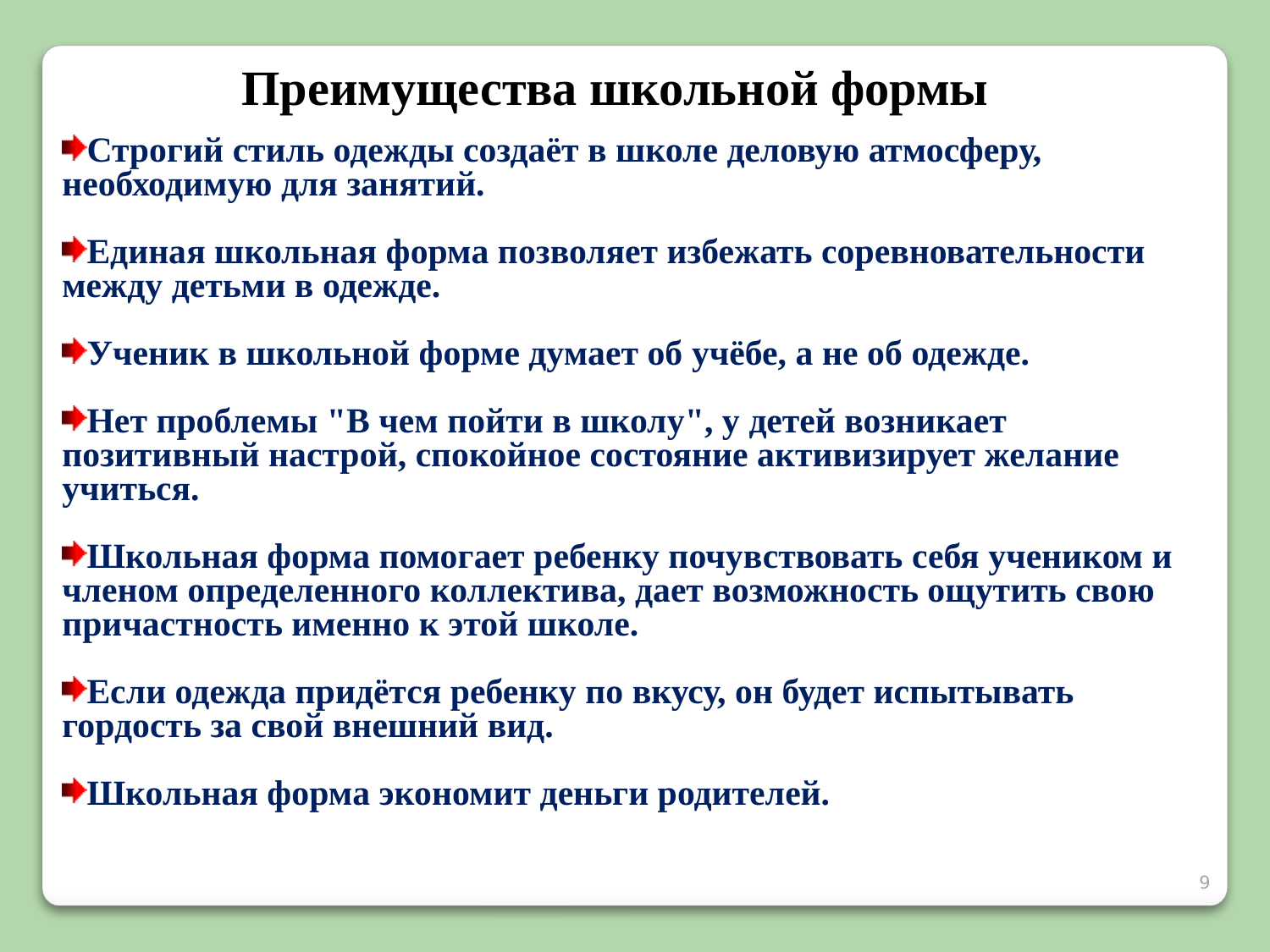

Преимущества школьной формы
Строгий стиль одежды создаёт в школе деловую атмосферу, необходимую для занятий.

Единая школьная форма позволяет избежать соревновательности между детьми в одежде.

Ученик в школьной форме думает об учёбе, а не об одежде.

Нет проблемы "В чем пойти в школу", у детей возникает позитивный настрой, спокойное состояние активизирует желание учиться.

Школьная форма помогает ребенку почувствовать себя учеником и членом определенного коллектива, дает возможность ощутить свою причастность именно к этой школе.

Если одежда придётся ребенку по вкусу, он будет испытывать гордость за свой внешний вид.

Школьная форма экономит деньги родителей.
9